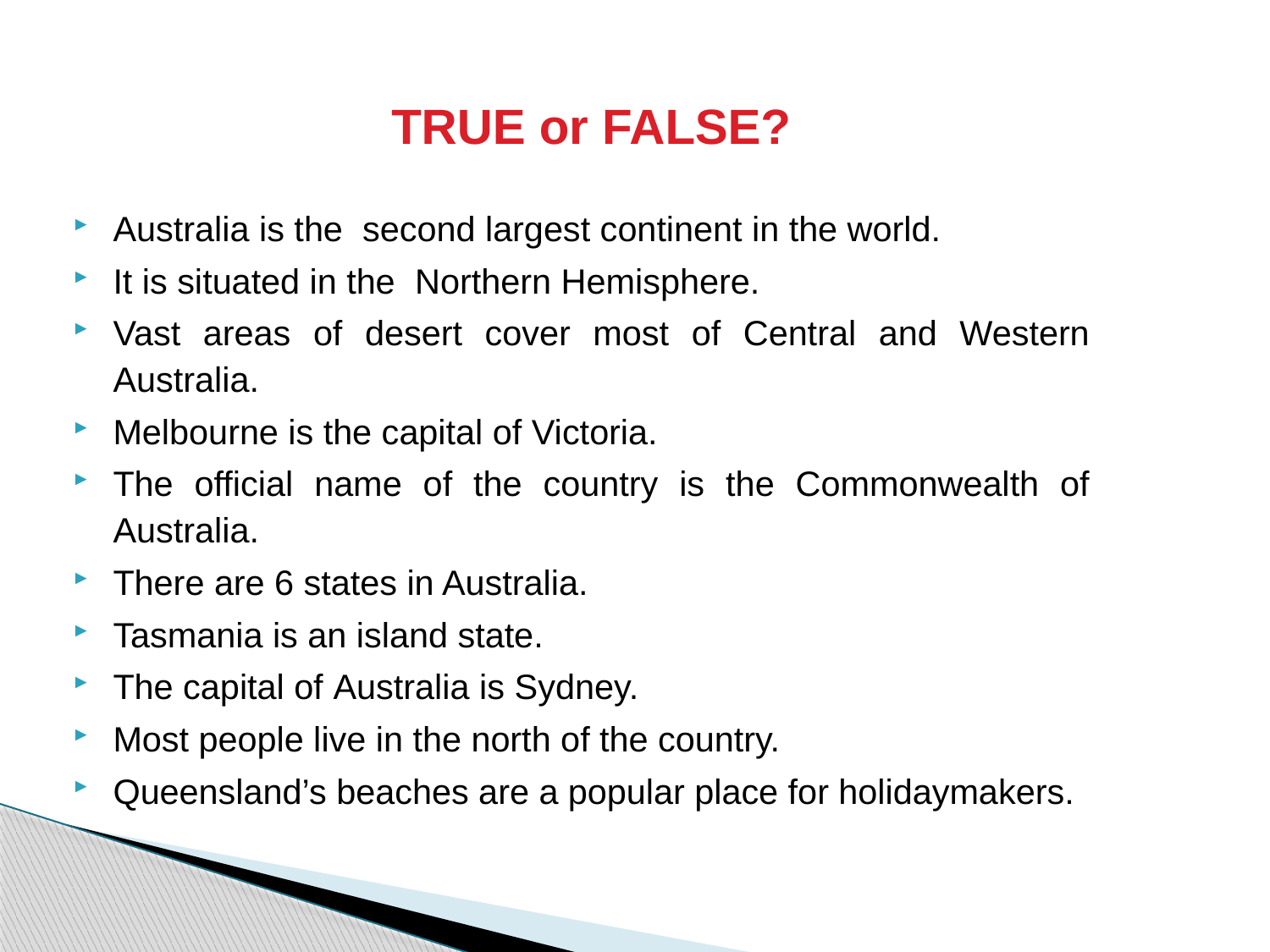

# TRUE or FALSE?
Australia is the  second largest continent in the world.
It is situated in the  Northern Hemisphere.
Vast areas of desert cover most of Central and Western Australia.
Melbourne is the capital of Victoria.
The official name of the country is the Commonwealth of Australia.
There are 6 states in Australia.
Tasmania is an island state.
The capital of Australia is Sydney.
Most people live in the north of the country.
Queensland’s beaches are a popular place for holidaymakers.